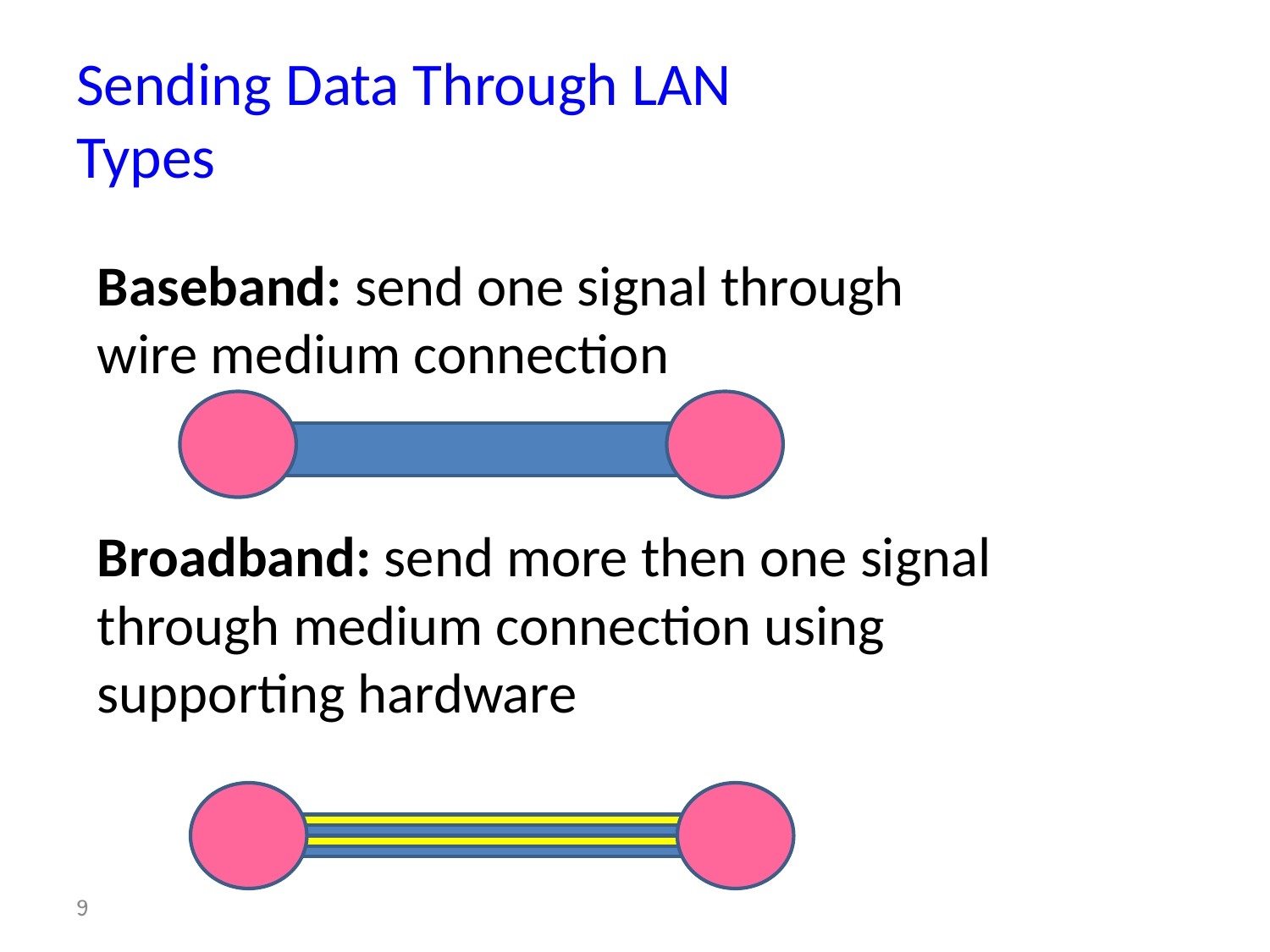

# Sending Data Through LAN Types

Baseband: send one signal through wire medium connection

Broadband: send more then one signal through medium connection using supporting hardware

9